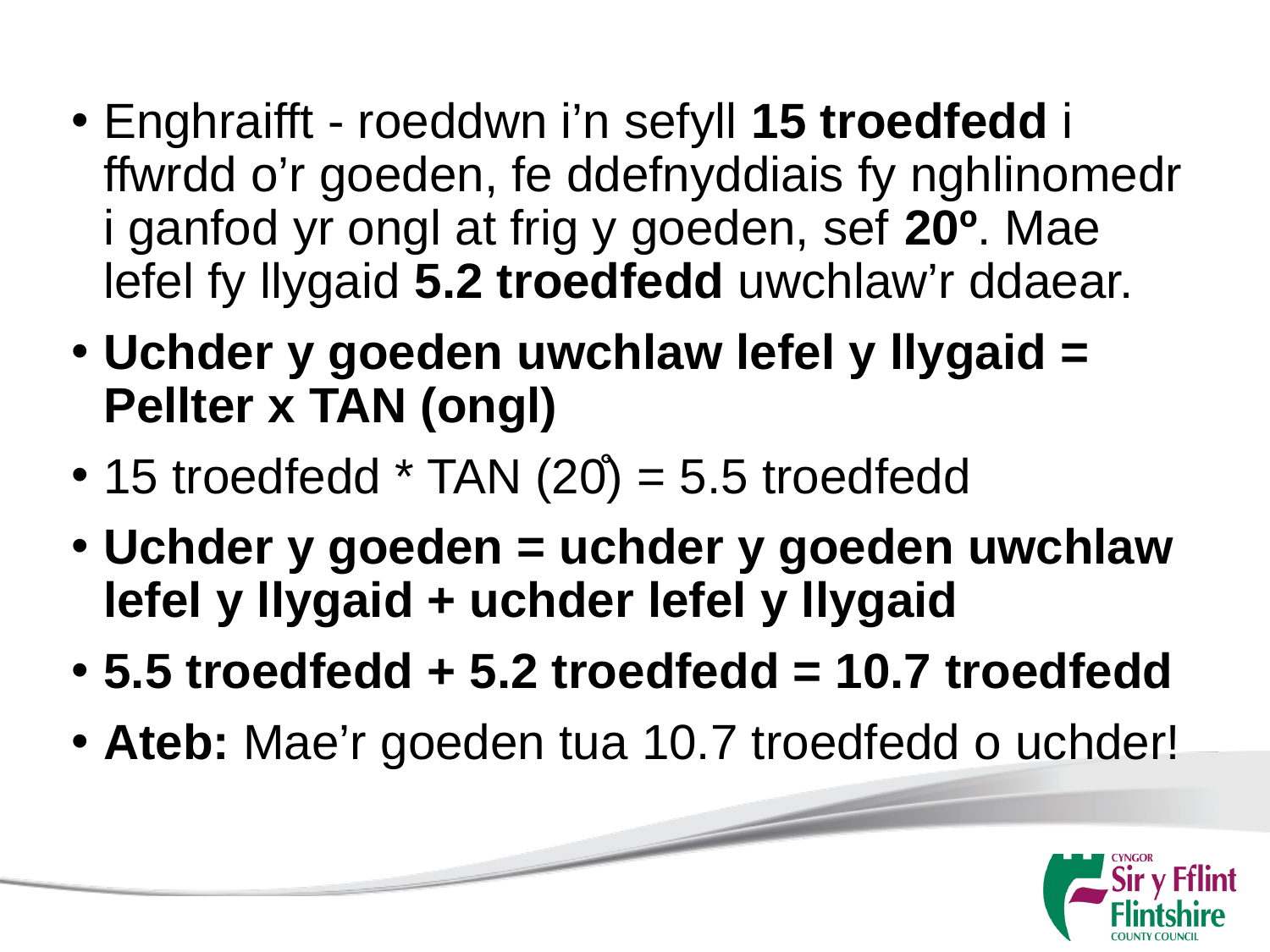

Enghraifft - roeddwn i’n sefyll 15 troedfedd i ffwrdd o’r goeden, fe ddefnyddiais fy nghlinomedr i ganfod yr ongl at frig y goeden, sef 20º. Mae lefel fy llygaid 5.2 troedfedd uwchlaw’r ddaear.
Uchder y goeden uwchlaw lefel y llygaid = Pellter x TAN (ongl)
15 troedfedd * TAN (20̊) = 5.5 troedfedd
Uchder y goeden = uchder y goeden uwchlaw lefel y llygaid + uchder lefel y llygaid
5.5 troedfedd + 5.2 troedfedd = 10.7 troedfedd
Ateb: Mae’r goeden tua 10.7 troedfedd o uchder!